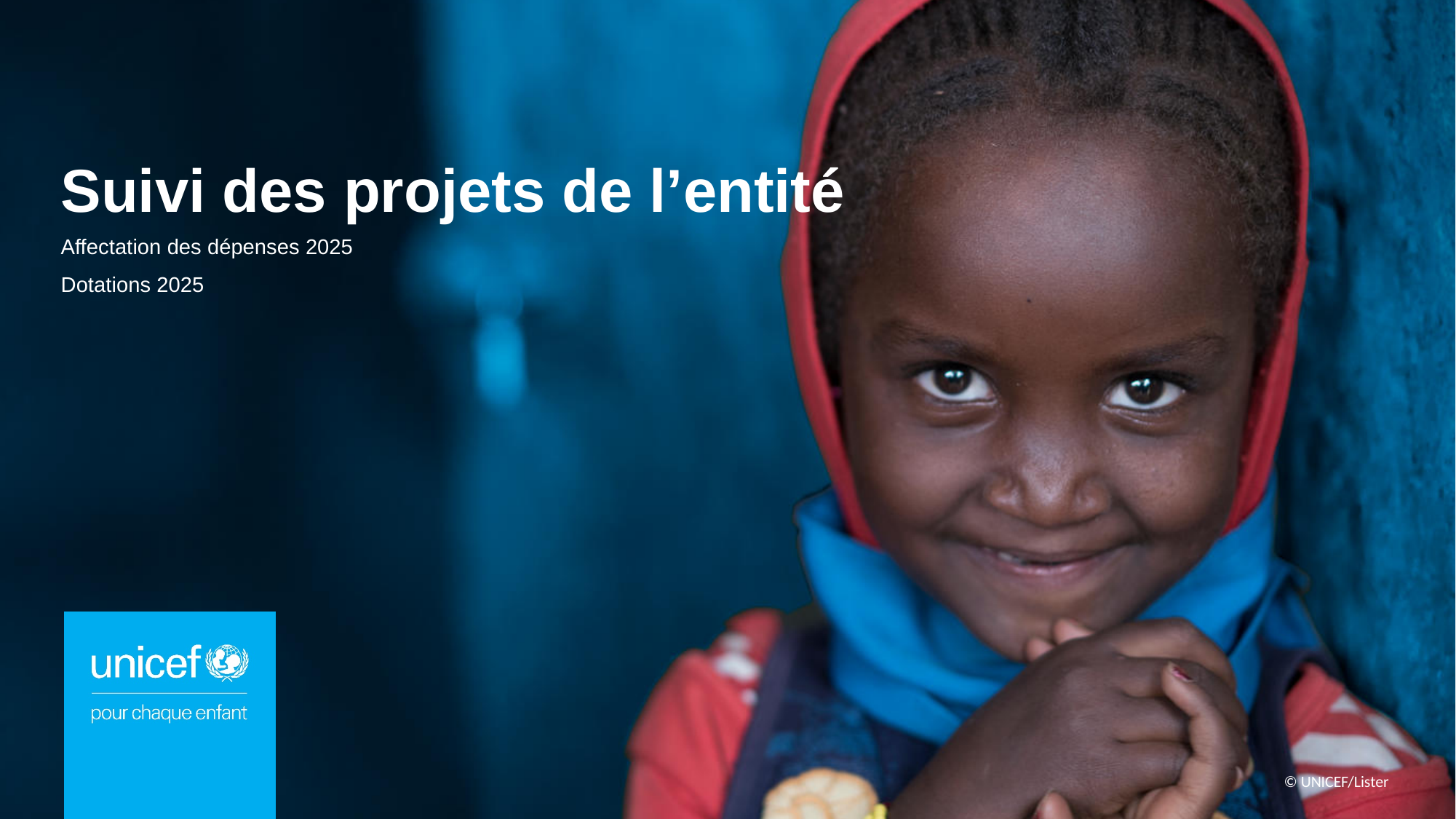

# Suivi des projets de l’entité
Affectation des dépenses 2025
Dotations 2025